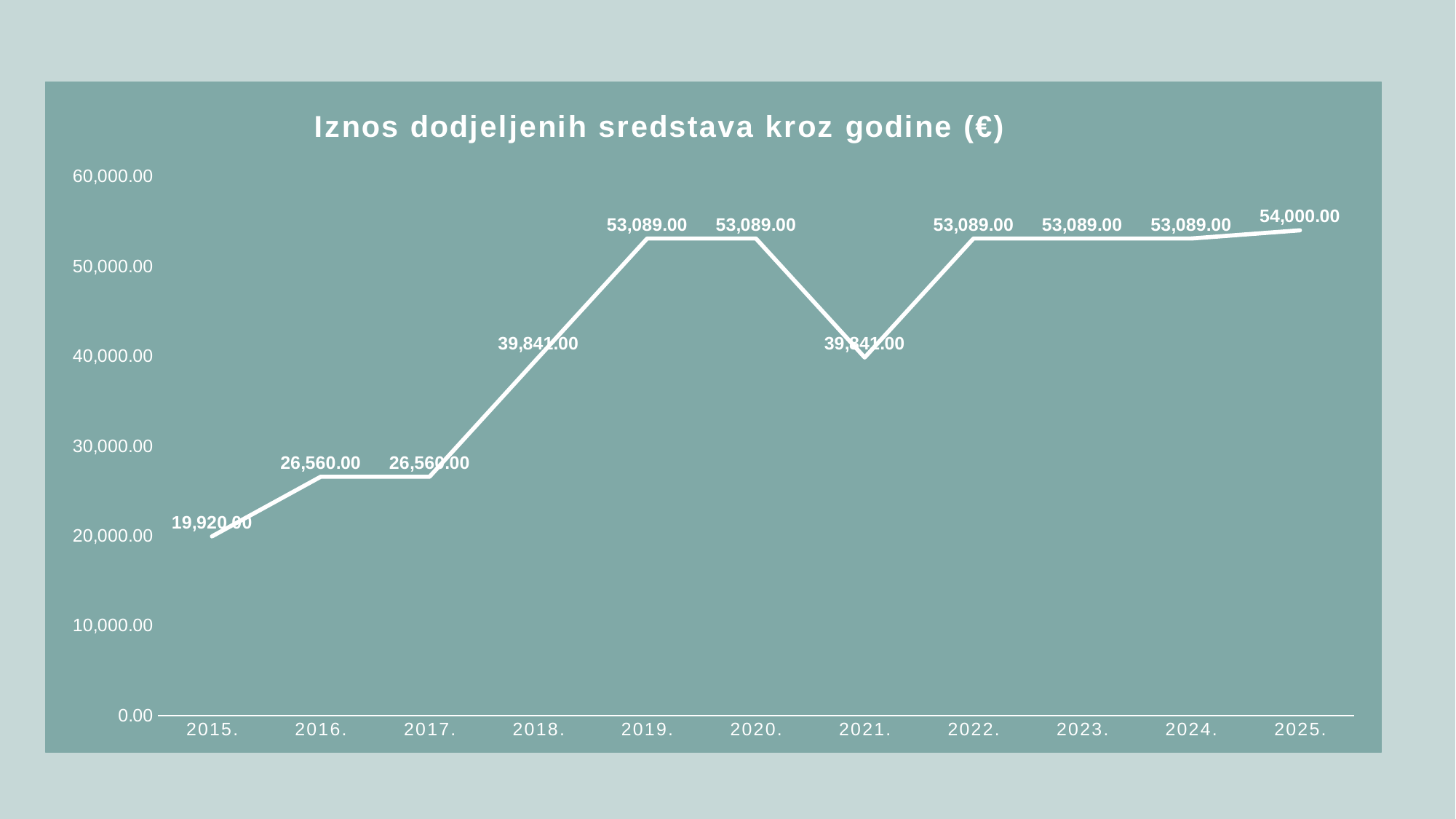

### Chart: Iznos dodjeljenih sredstava kroz godine (€)

| Category |  |
|---|---|
| 2015. | 19920.0 |
| 2016. | 26560.0 |
| 2017. | 26560.0 |
| 2018. | 39841.0 |
| 2019. | 53089.0 |
| 2020. | 53089.0 |
| 2021. | 39841.0 |
| 2022. | 53089.0 |
| 2023. | 53089.0 |
| 2024. | 53089.0 |
| 2025. | 54000.0 |